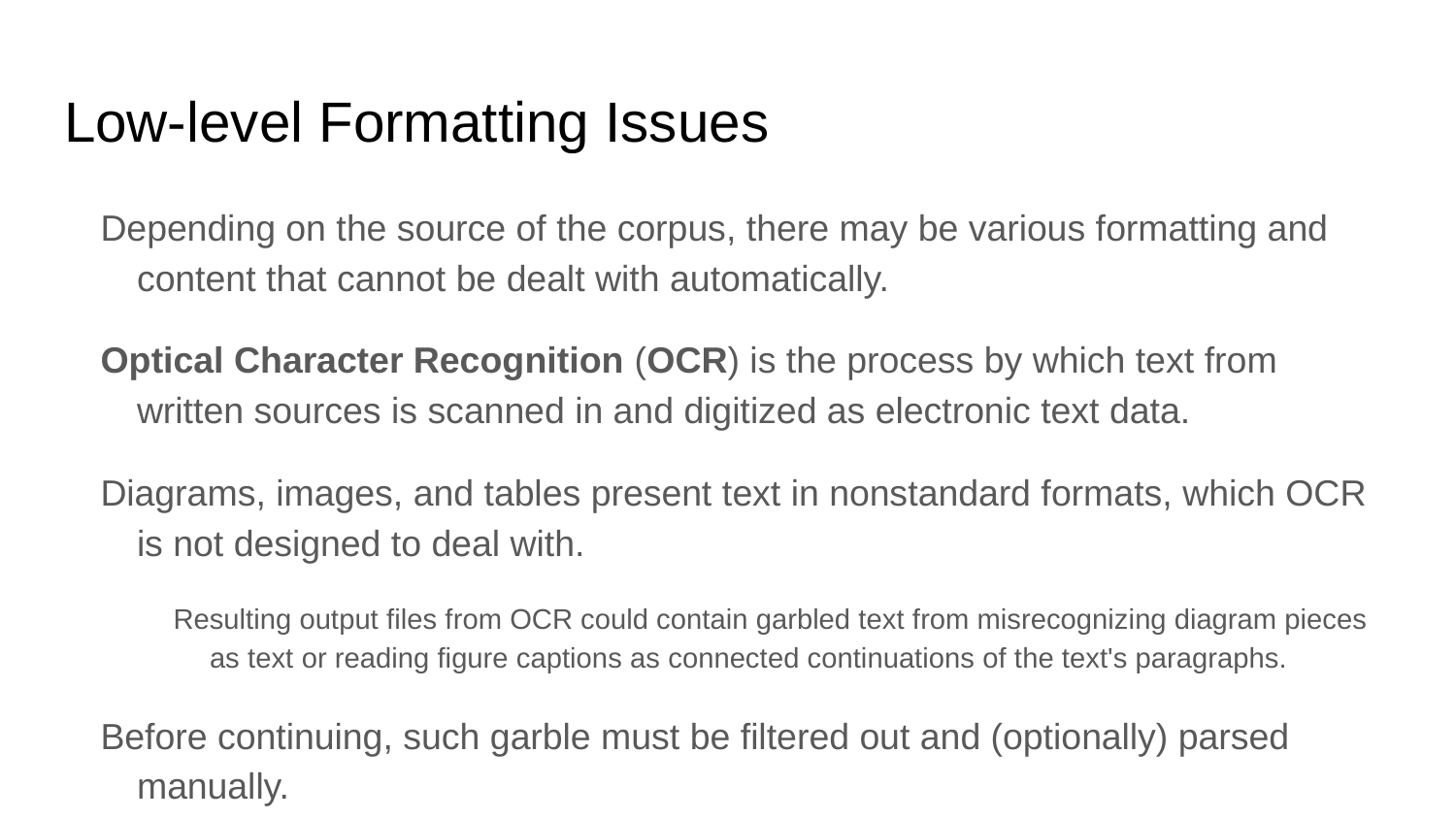

# Low-level Formatting Issues
Depending on the source of the corpus, there may be various formatting and content that cannot be dealt with automatically.
Optical Character Recognition (OCR) is the process by which text from written sources is scanned in and digitized as electronic text data.
Diagrams, images, and tables present text in nonstandard formats, which OCR is not designed to deal with.
Resulting output files from OCR could contain garbled text from misrecognizing diagram pieces as text or reading figure captions as connected continuations of the text's paragraphs.
Before continuing, such garble must be filtered out and (optionally) parsed manually.